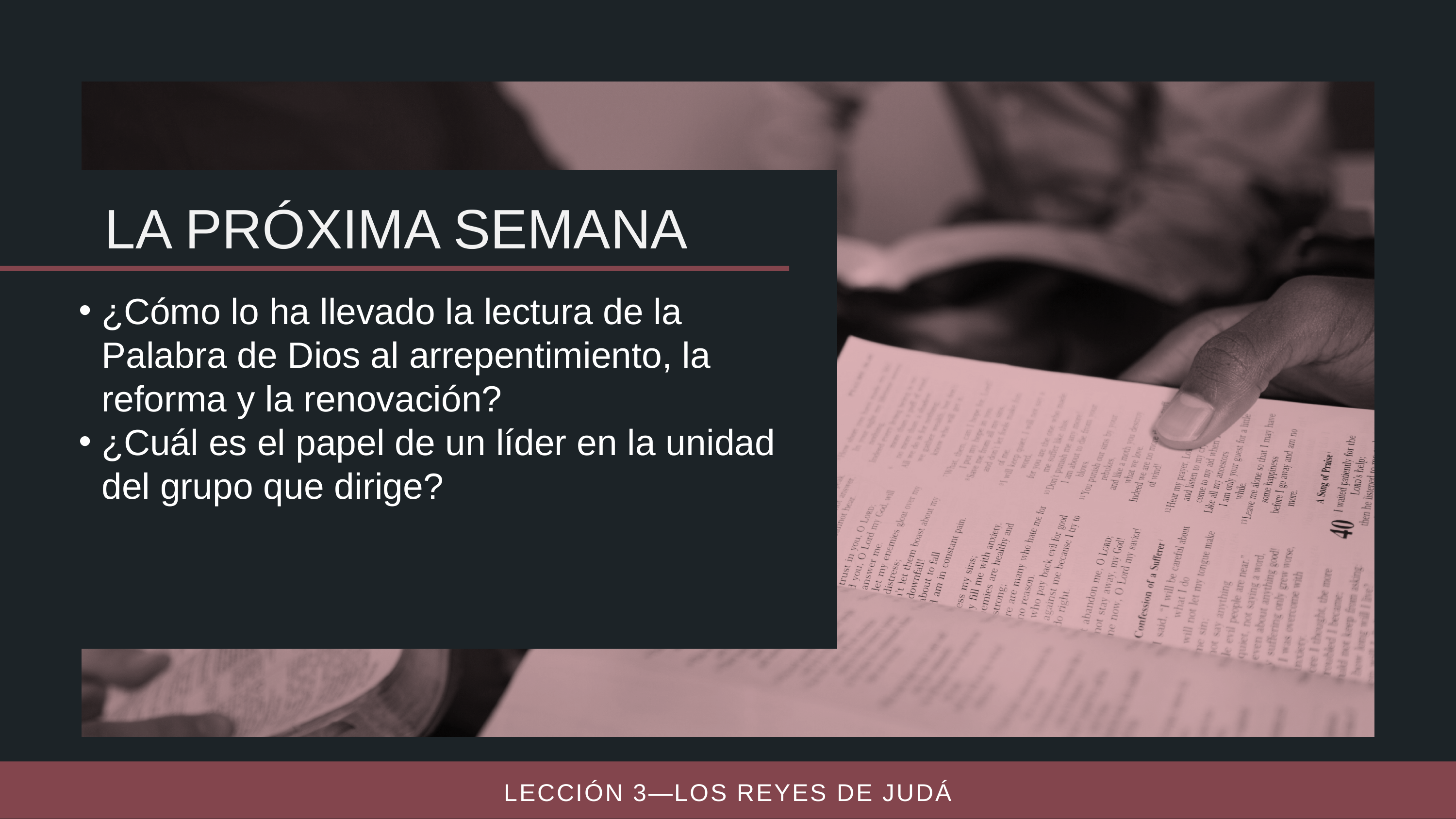

¿Cómo lo ha llevado la lectura de la Palabra de Dios al arrepentimiento, la reforma y la renovación?
¿Cuál es el papel de un líder en la unidad del grupo que dirige?